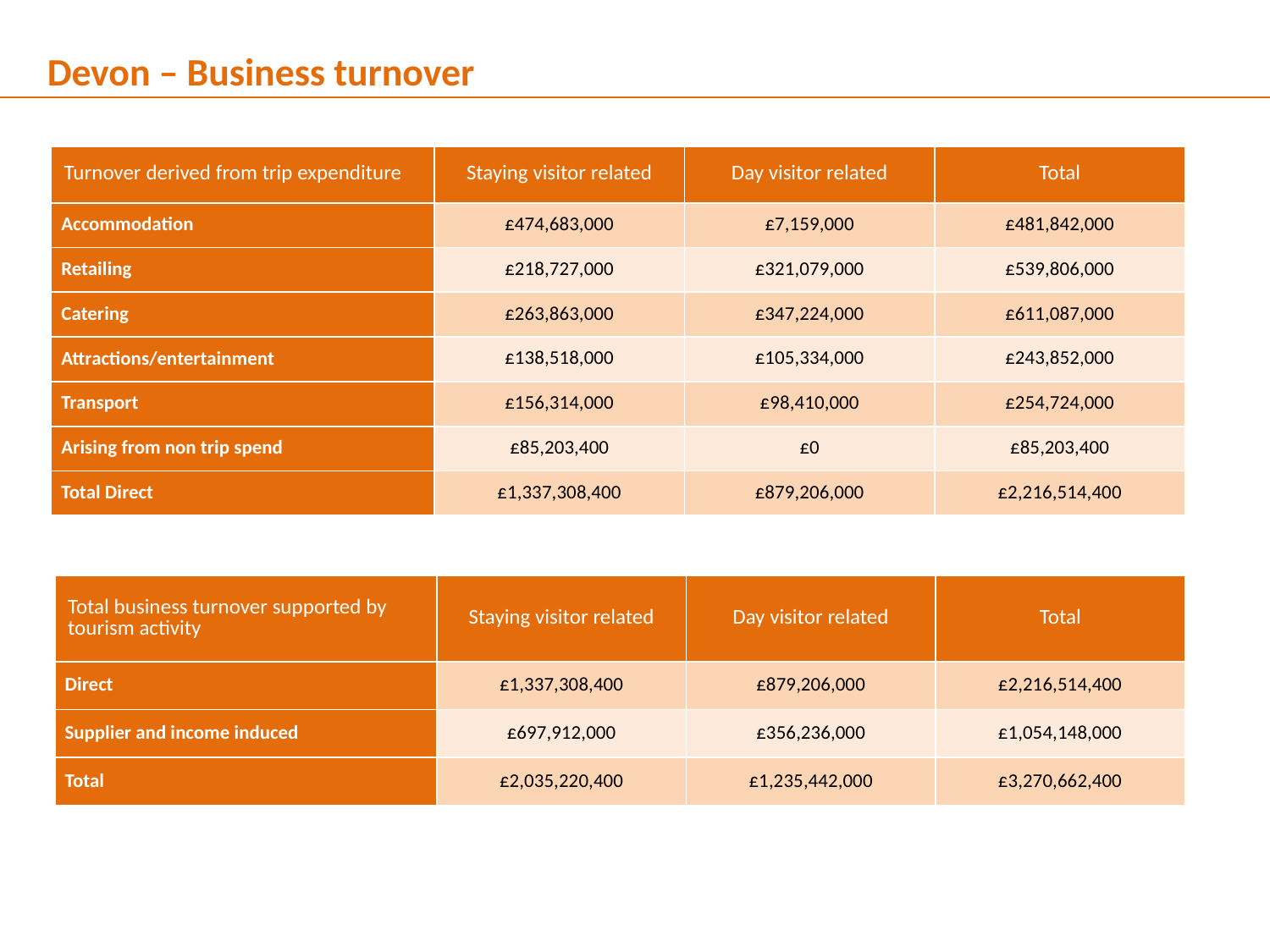

Devon – Business turnover

| Turnover derived from trip expenditure | Staying visitor related | Day visitor related | Total |
| --- | --- | --- | --- |
| Accommodation | £474,683,000 | £7,159,000 | £481,842,000 |
| Retailing | £218,727,000 | £321,079,000 | £539,806,000 |
| Catering | £263,863,000 | £347,224,000 | £611,087,000 |
| Attractions/entertainment | £138,518,000 | £105,334,000 | £243,852,000 |
| Transport | £156,314,000 | £98,410,000 | £254,724,000 |
| Arising from non trip spend | £85,203,400 | £0 | £85,203,400 |
| Total Direct | £1,337,308,400 | £879,206,000 | £2,216,514,400 |
| Total business turnover supported by tourism activity | Staying visitor related | Day visitor related | Total |
| --- | --- | --- | --- |
| Direct | £1,337,308,400 | £879,206,000 | £2,216,514,400 |
| Supplier and income induced | £697,912,000 | £356,236,000 | £1,054,148,000 |
| Total | £2,035,220,400 | £1,235,442,000 | £3,270,662,400 |
6